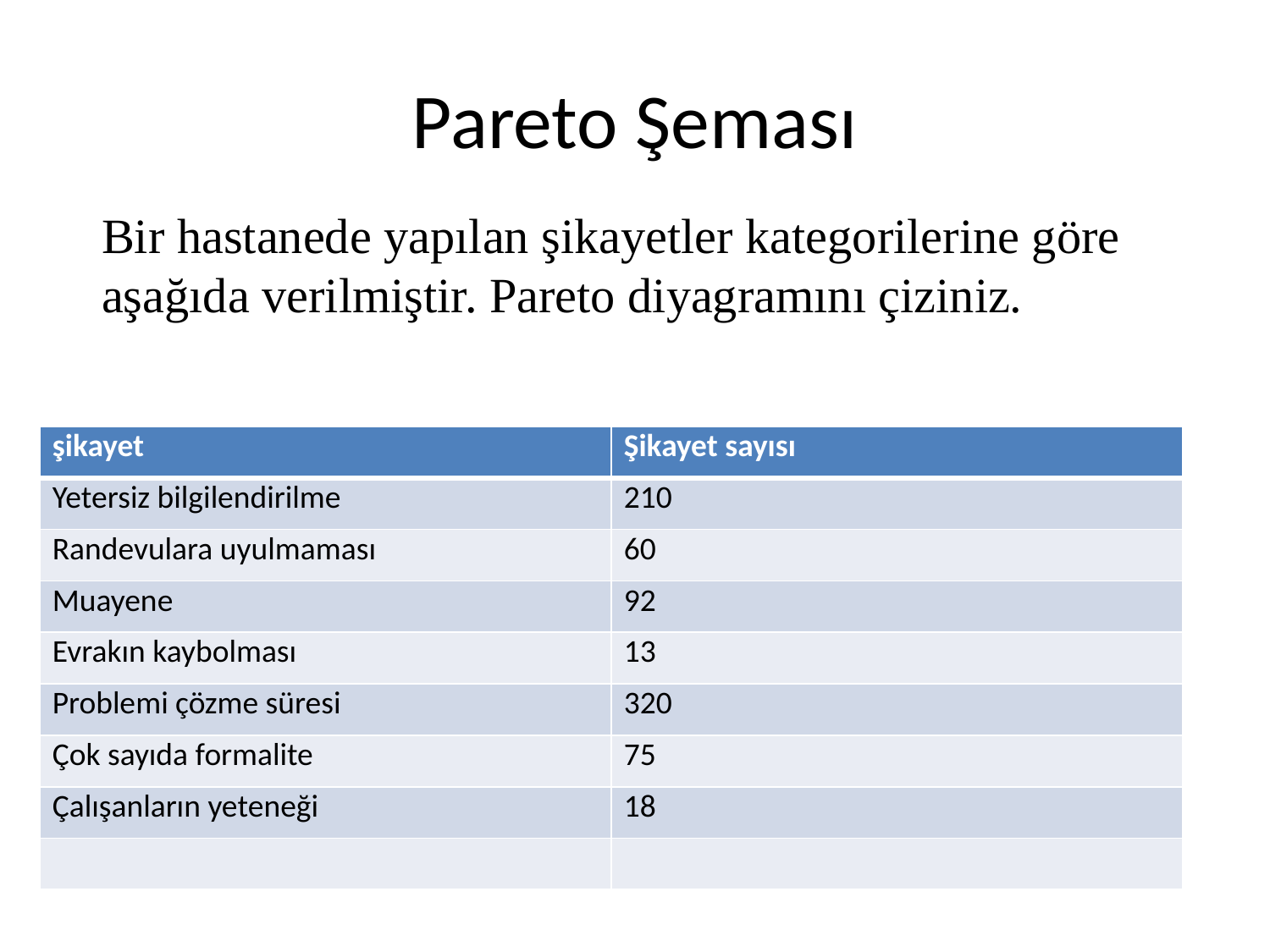

# Pareto Şeması
Bir hastanede yapılan şikayetler kategorilerine göre aşağıda verilmiştir. Pareto diyagramını çiziniz.
| şikayet | Şikayet sayısı |
| --- | --- |
| Yetersiz bilgilendirilme | 210 |
| Randevulara uyulmaması | 60 |
| Muayene | 92 |
| Evrakın kaybolması | 13 |
| Problemi çözme süresi | 320 |
| Çok sayıda formalite | 75 |
| Çalışanların yeteneği | 18 |
|  |  |